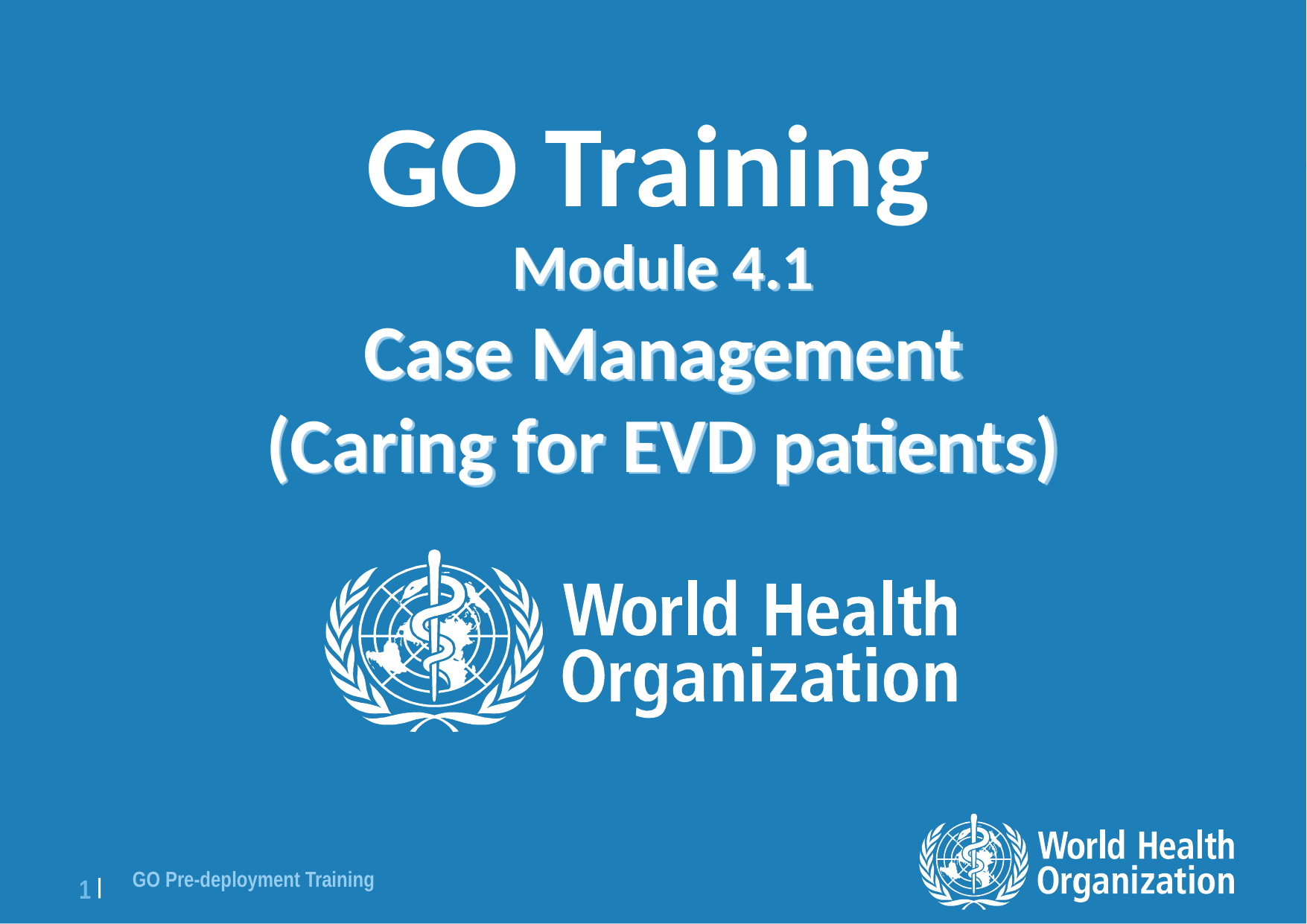

GO Training
Module 4.1
Case Management
(Caring for EVD patients)